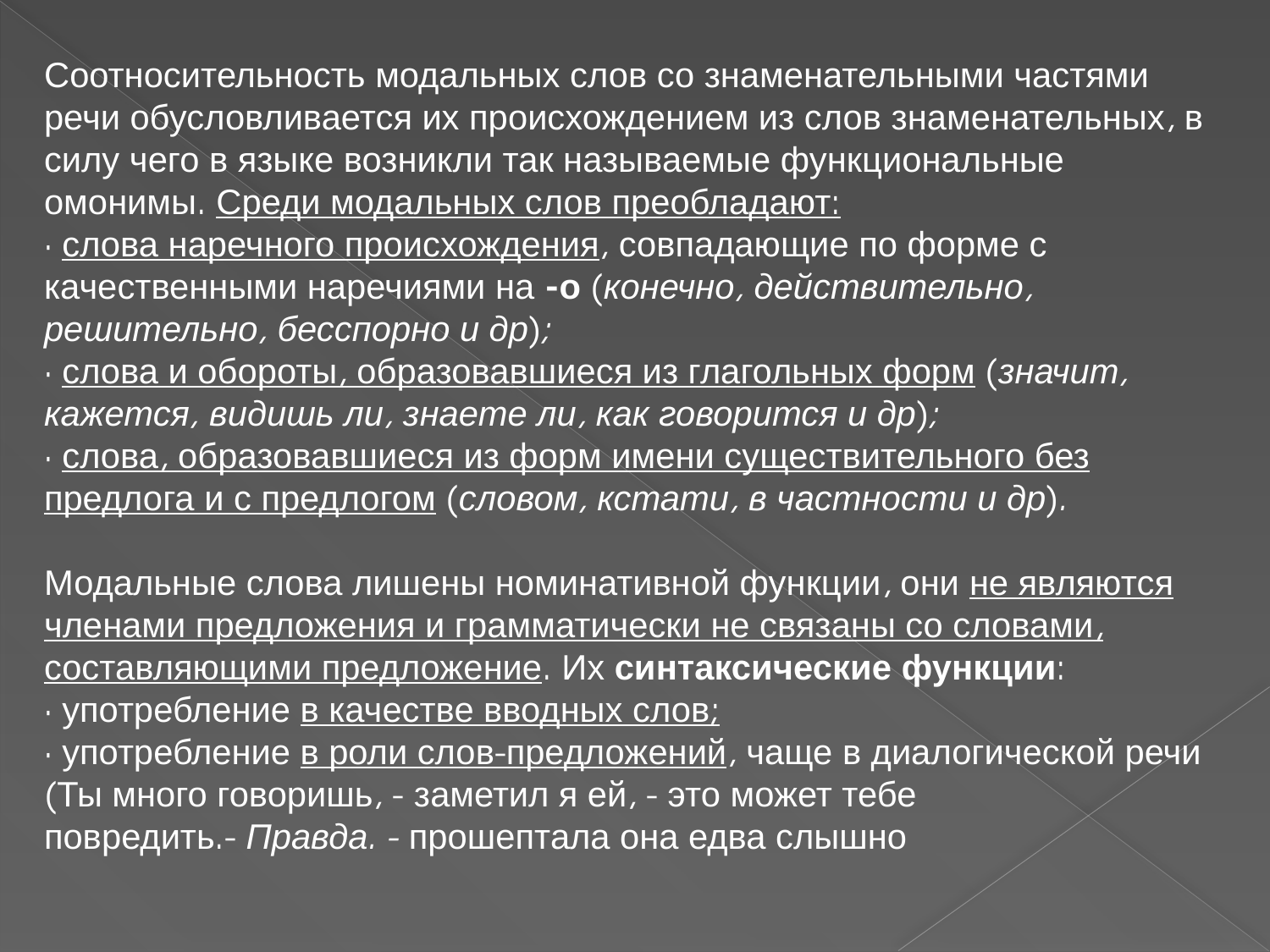

Соотносительность модальных слов со знаменательными частями речи обусловливается их происхождением из слов знаменательных, в силу чего в языке возникли так называемые функциональные омонимы. Среди модальных слов преобладают:
· слова наречного происхождения, совпадающие по форме с качественными наречиями на -о (конечно, действительно, решительно, бесспорно и др);
· слова и обороты, образовавшиеся из глагольных форм (значит, кажется, видишь ли, знаете ли, как говорится и др);
· слова, образовавшиеся из форм имени существительного без предлога и с предлогом (словом, кстати, в частности и др).

Модальные слова лишены номинативной функции, они не являются членами предложения и грамматически не связаны со словами, составляющими предложение. Их синтаксические функции:
· употребление в качестве вводных слов;
· употребление в роли слов-предложений, чаще в диалогической речи (Ты много говоришь, - заметил я ей, - это может тебе повредить.- Правда. - прошептала она едва слышно